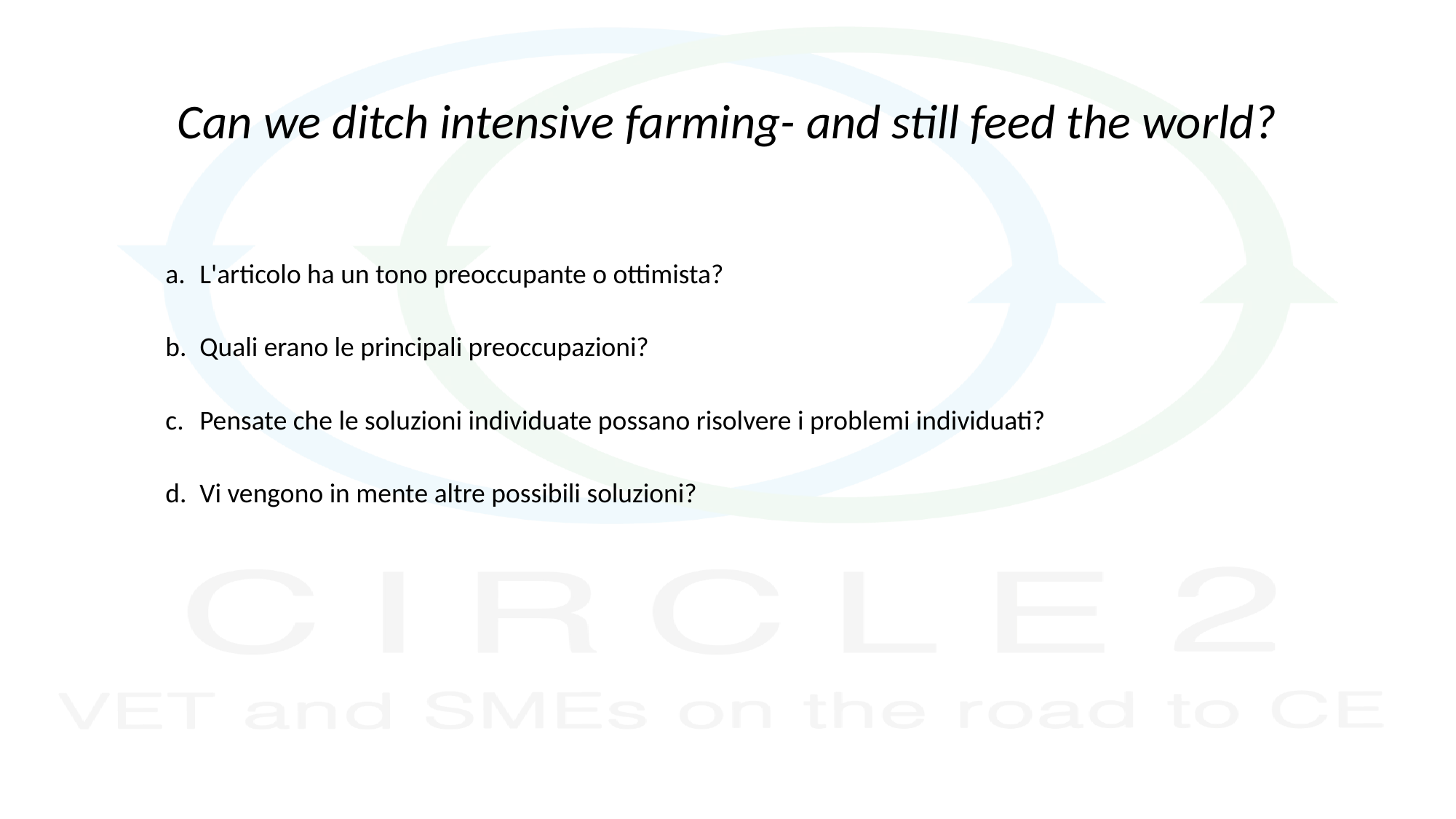

# Can we ditch intensive farming- and still feed the world?
L'articolo ha un tono preoccupante o ottimista?
Quali erano le principali preoccupazioni?
Pensate che le soluzioni individuate possano risolvere i problemi individuati?
Vi vengono in mente altre possibili soluzioni?